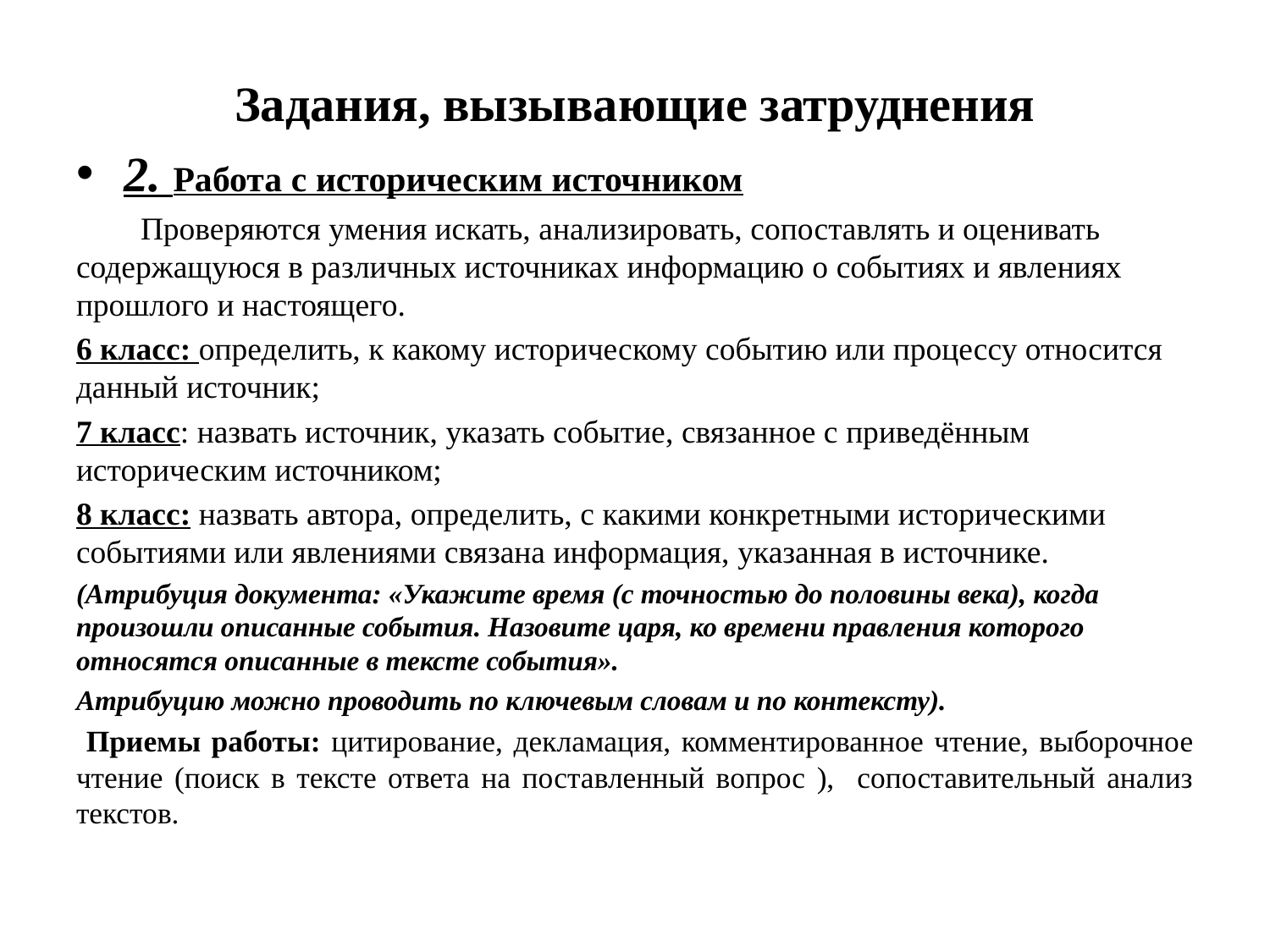

# Задания, вызывающие затруднения
2. Работа с историческим источником
        Проверяются умения искать, анализировать, сопоставлять и оценивать содержащуюся в различных источниках информацию о событиях и явлениях прошлого и настоящего.
6 класс: определить, к какому историческому событию или процессу относится данный источник;
7 класс: назвать источник, указать событие, связанное с приведённым историческим источником;
8 класс: назвать автора, определить, с какими конкретными историческими событиями или явлениями связана информация, указанная в источнике.
(Атрибуция документа: «Укажите время (с точностью до половины века), когда произошли описанные события. Назовите царя, ко времени правления которого относятся описанные в тексте события».
Атрибуцию можно проводить по ключевым словам и по контексту).
 Приемы работы: цитирование, декламация, комментированное чтение, выборочное чтение (поиск в тексте ответа на поставленный вопрос ),  сопоставительный анализ текстов.